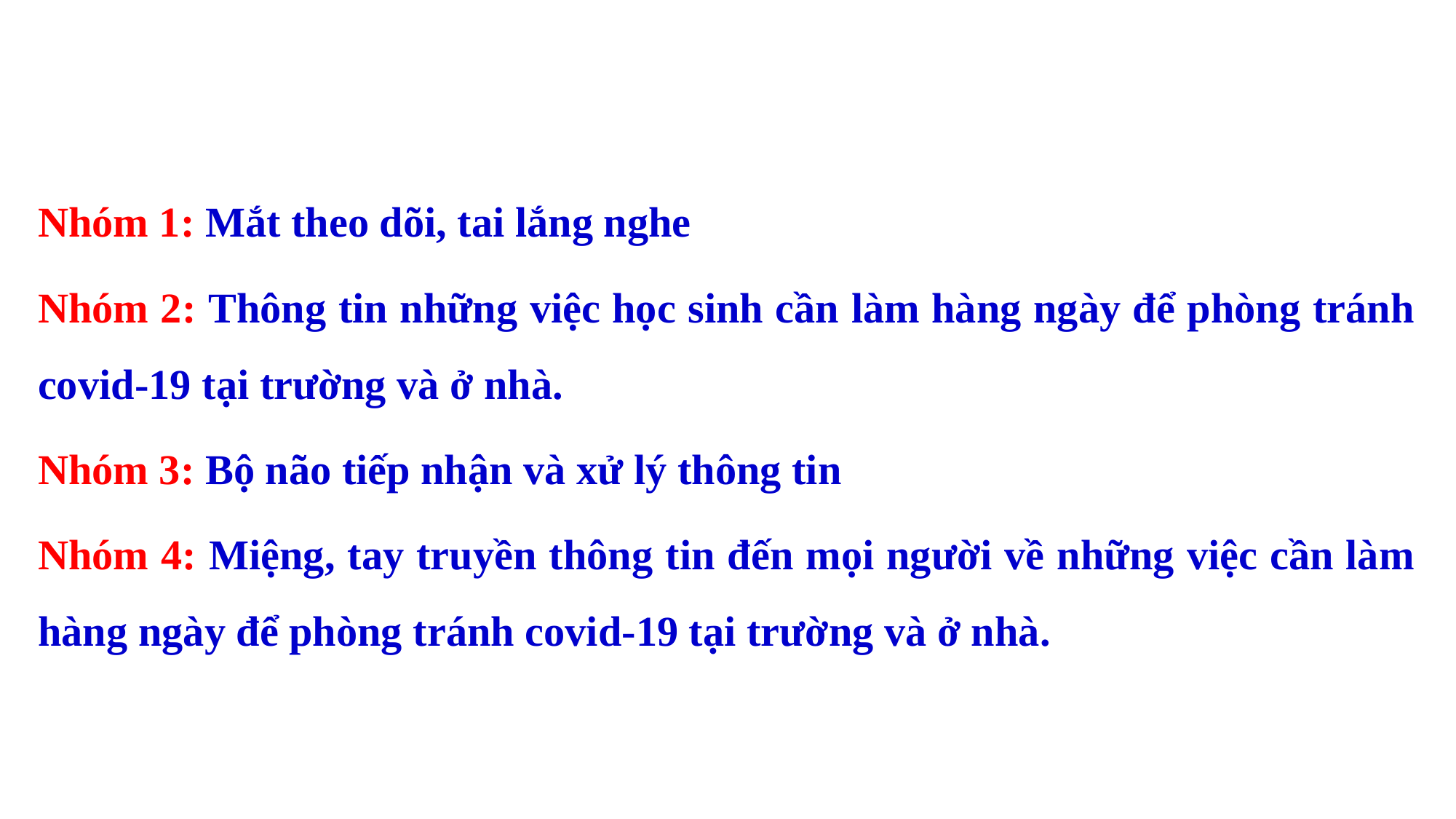

Nhóm 1: Mắt theo dõi, tai lắng nghe
Nhóm 2: Thông tin những việc học sinh cần làm hàng ngày để phòng tránh covid-19 tại trường và ở nhà.
Nhóm 3: Bộ não tiếp nhận và xử lý thông tin
Nhóm 4: Miệng, tay truyền thông tin đến mọi người về những việc cần làm hàng ngày để phòng tránh covid-19 tại trường và ở nhà.